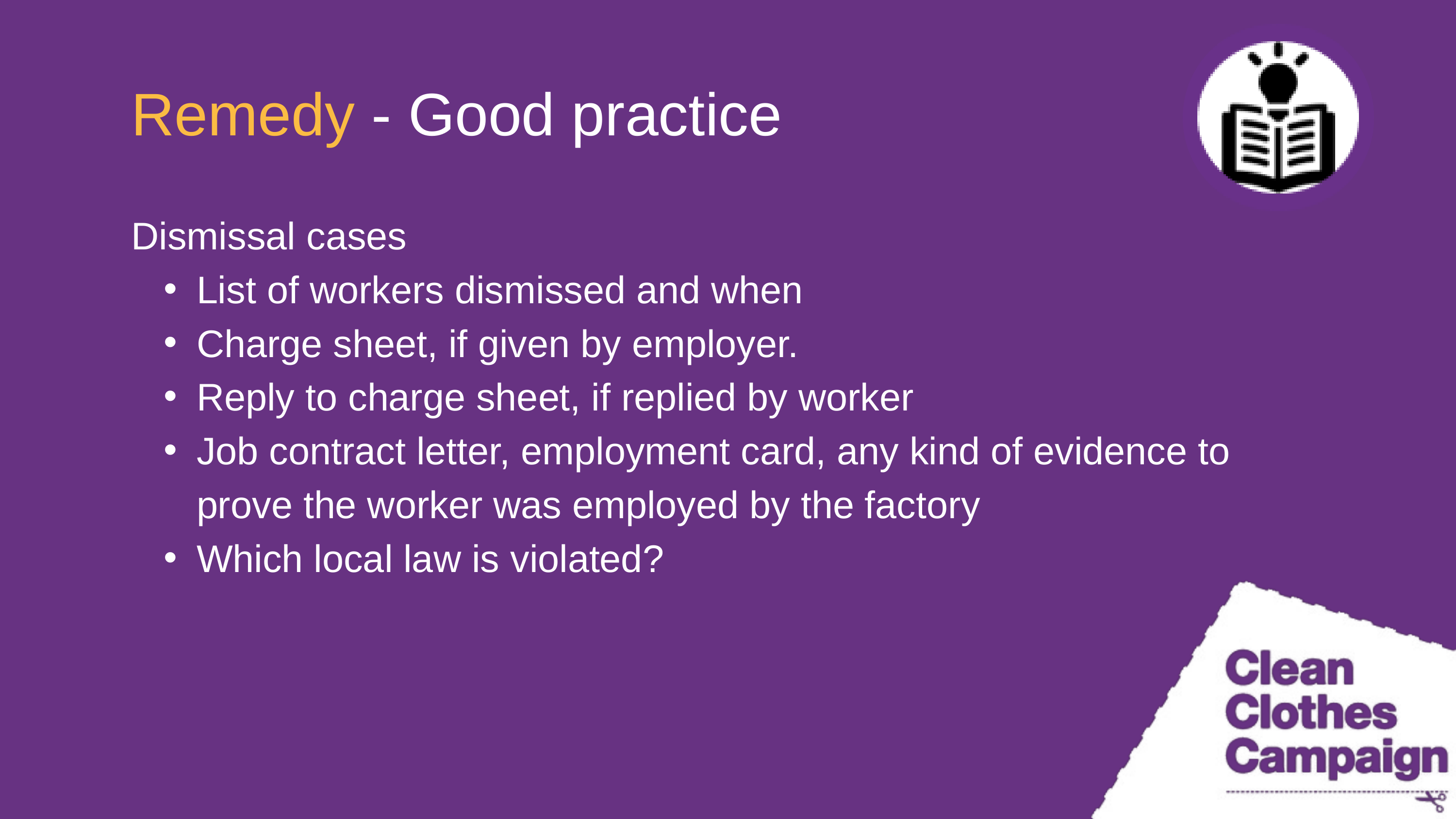

Remedy - Good practice
Dismissal cases
List of workers dismissed and when
Charge sheet, if given by employer.
Reply to charge sheet, if replied by worker
Job contract letter, employment card, any kind of evidence to prove the worker was employed by the factory
Which local law is violated?